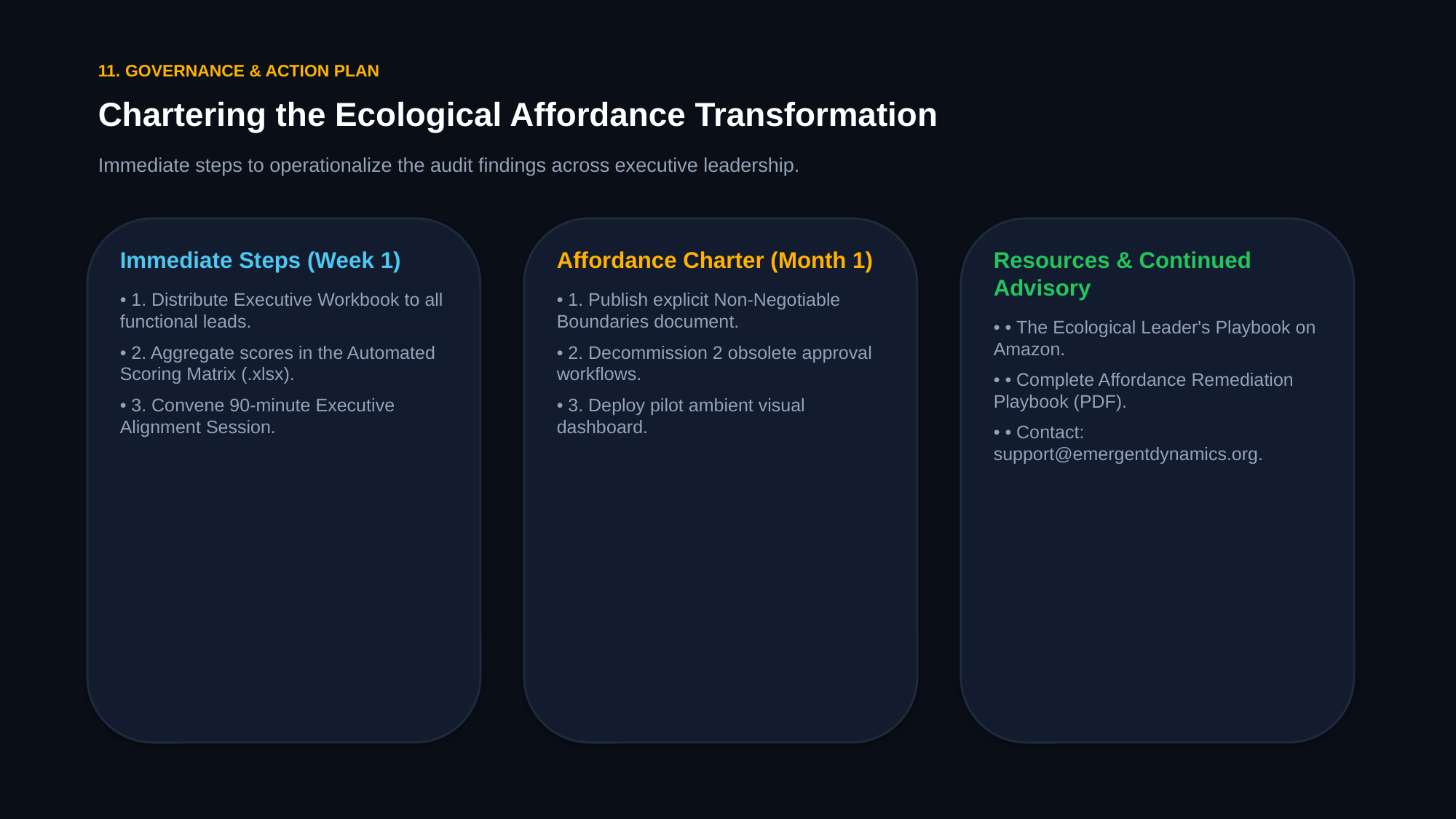

11. GOVERNANCE & ACTION PLAN
Chartering the Ecological Affordance Transformation
Immediate steps to operationalize the audit findings across executive leadership.

Immediate Steps (Week 1)
• 1. Distribute Executive Workbook to all functional leads.
• 2. Aggregate scores in the Automated Scoring Matrix (.xlsx).
• 3. Convene 90-minute Executive Alignment Session.
Affordance Charter (Month 1)
• 1. Publish explicit Non-Negotiable Boundaries document.
• 2. Decommission 2 obsolete approval workflows.
• 3. Deploy pilot ambient visual dashboard.
Resources & Continued Advisory
• • The Ecological Leader's Playbook on Amazon.
• • Complete Affordance Remediation Playbook (PDF).
• • Contact: support@emergentdynamics.org.